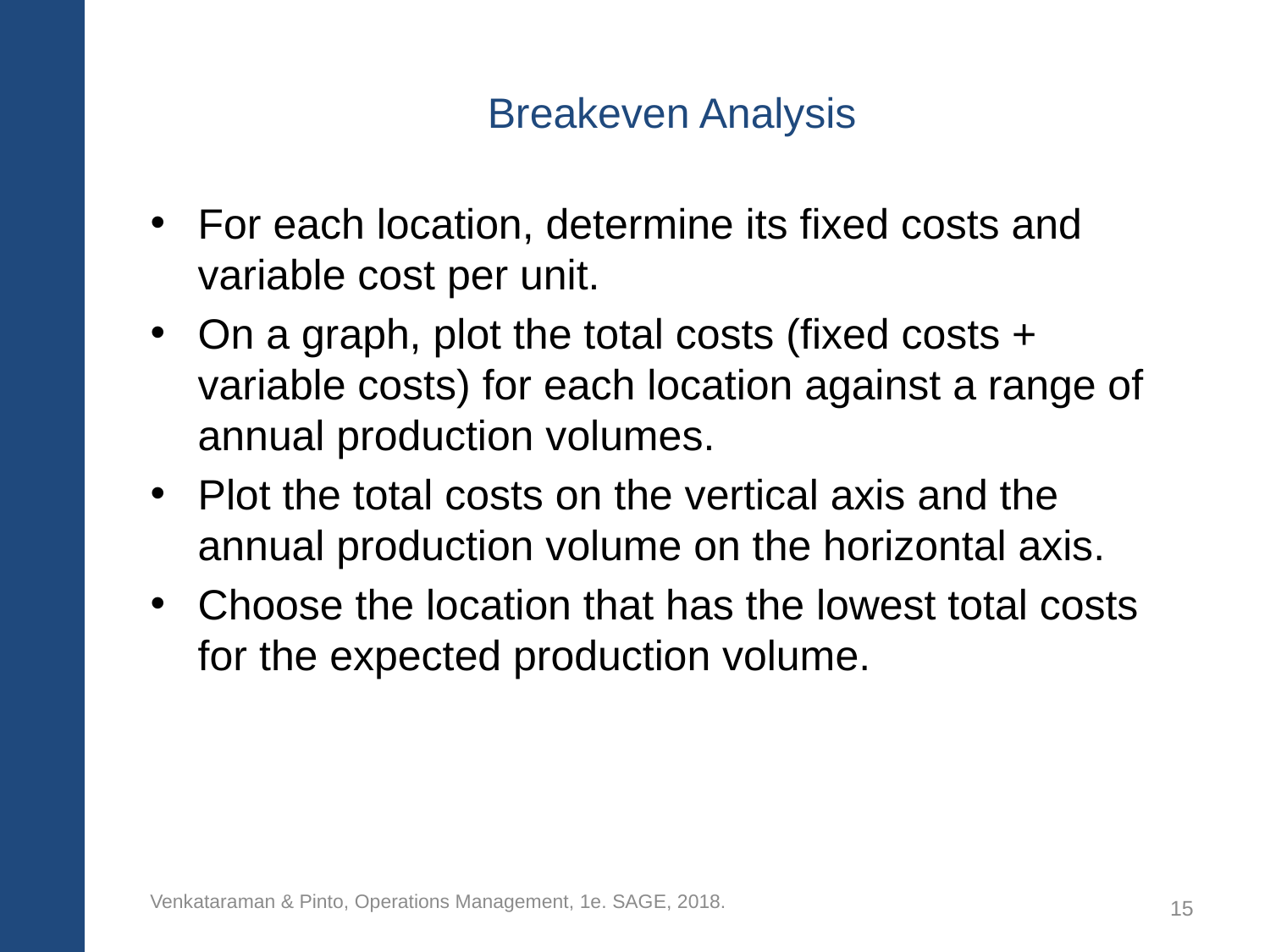

# Breakeven Analysis
For each location, determine its fixed costs and variable cost per unit.
On a graph, plot the total costs (fixed costs + variable costs) for each location against a range of annual production volumes.
Plot the total costs on the vertical axis and the annual production volume on the horizontal axis.
Choose the location that has the lowest total costs for the expected production volume.
Venkataraman & Pinto, Operations Management, 1e. SAGE, 2018.
15